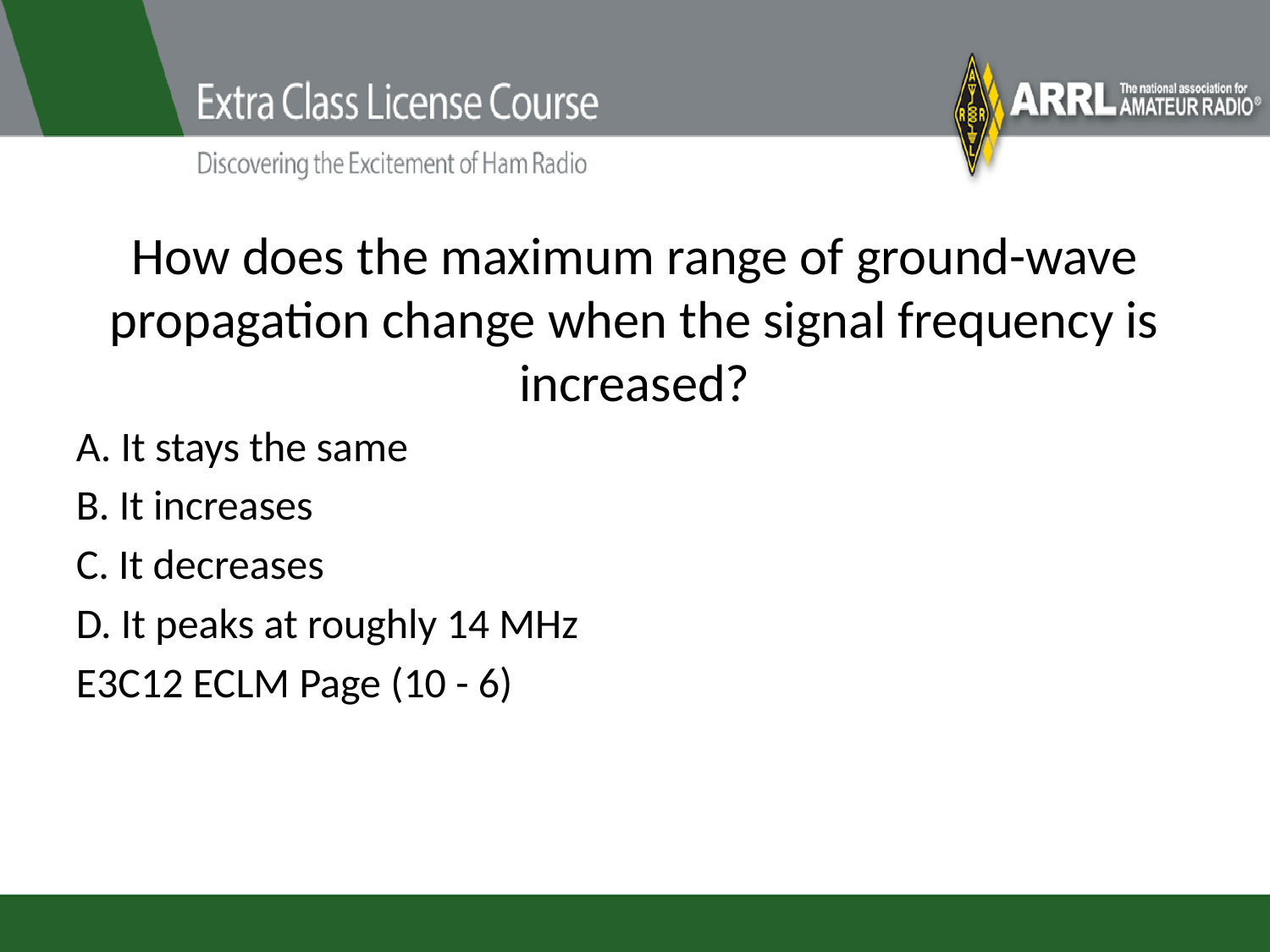

# How does the maximum range of ground-wave propagation change when the signal frequency is increased?
A. It stays the same
B. It increases
C. It decreases
D. It peaks at roughly 14 MHz
E3C12 ECLM Page (10 - 6)